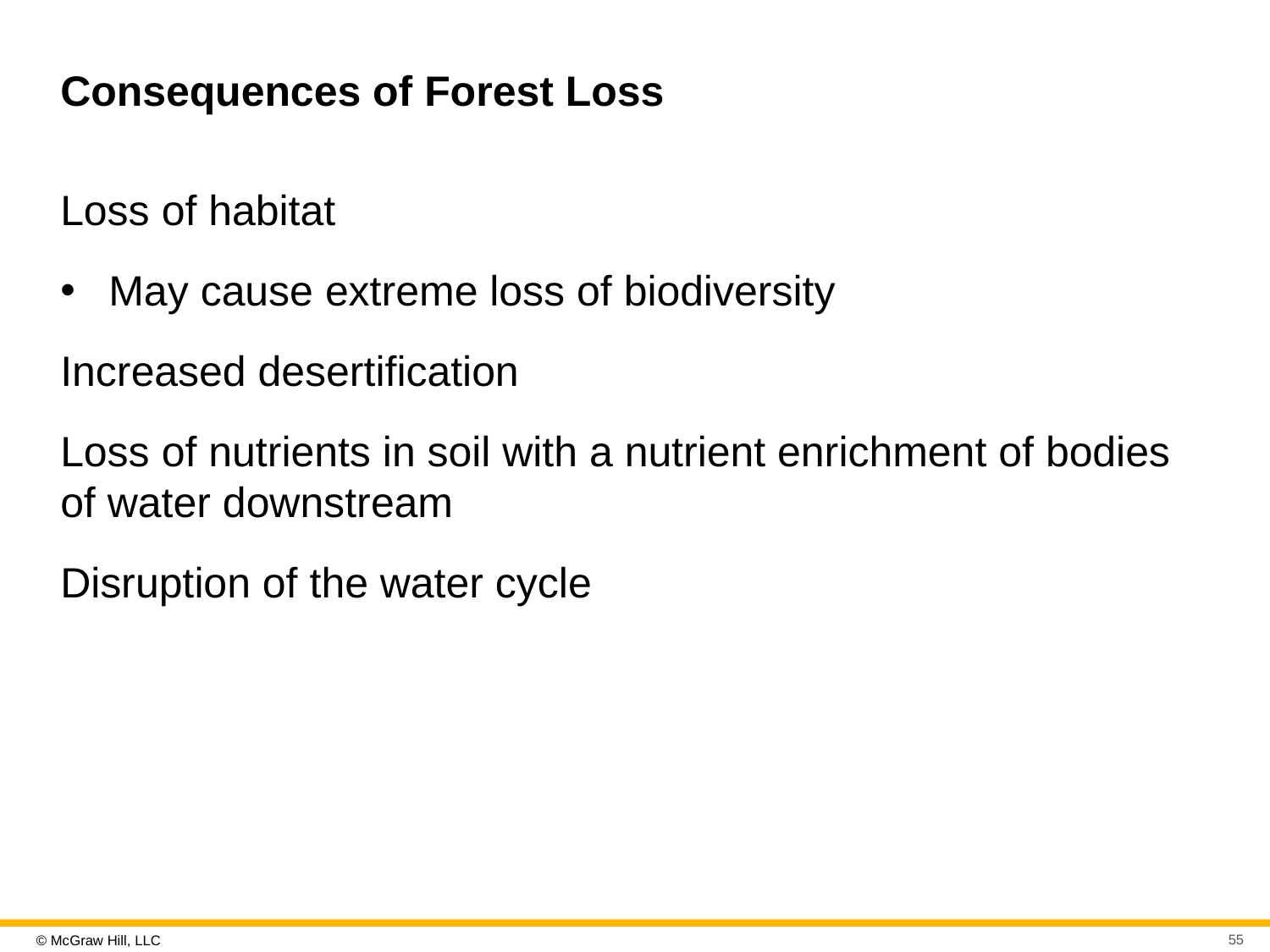

# Consequences of Forest Loss
Loss of habitat
May cause extreme loss of biodiversity
Increased desertification
Loss of nutrients in soil with a nutrient enrichment of bodies of water downstream
Disruption of the water cycle
55